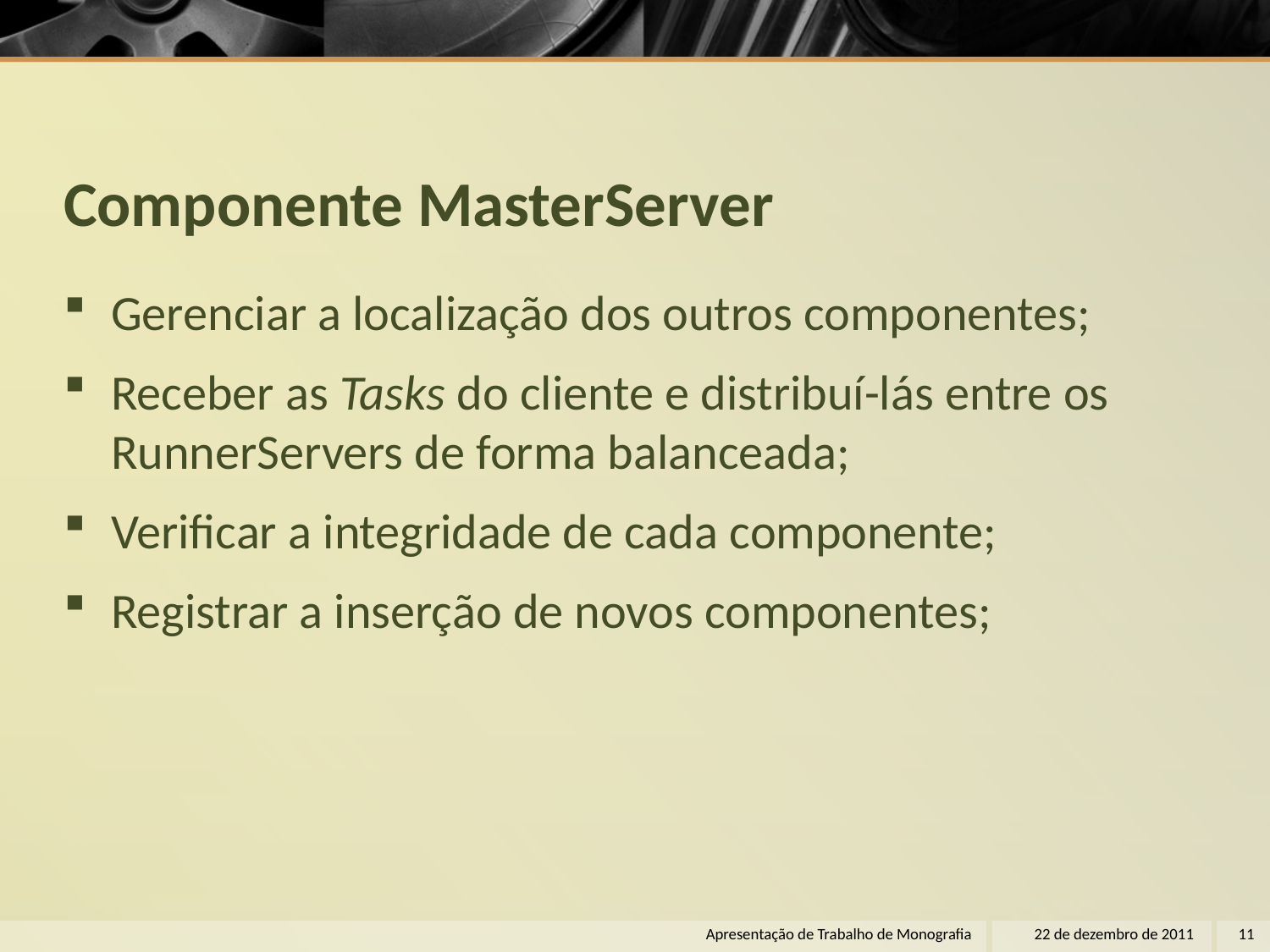

# Componente MasterServer
Gerenciar a localização dos outros componentes;
Receber as Tasks do cliente e distribuí-lás entre os RunnerServers de forma balanceada;
Verificar a integridade de cada componente;
Registrar a inserção de novos componentes;
Apresentação de Trabalho de Monografia
22 de dezembro de 2011
11